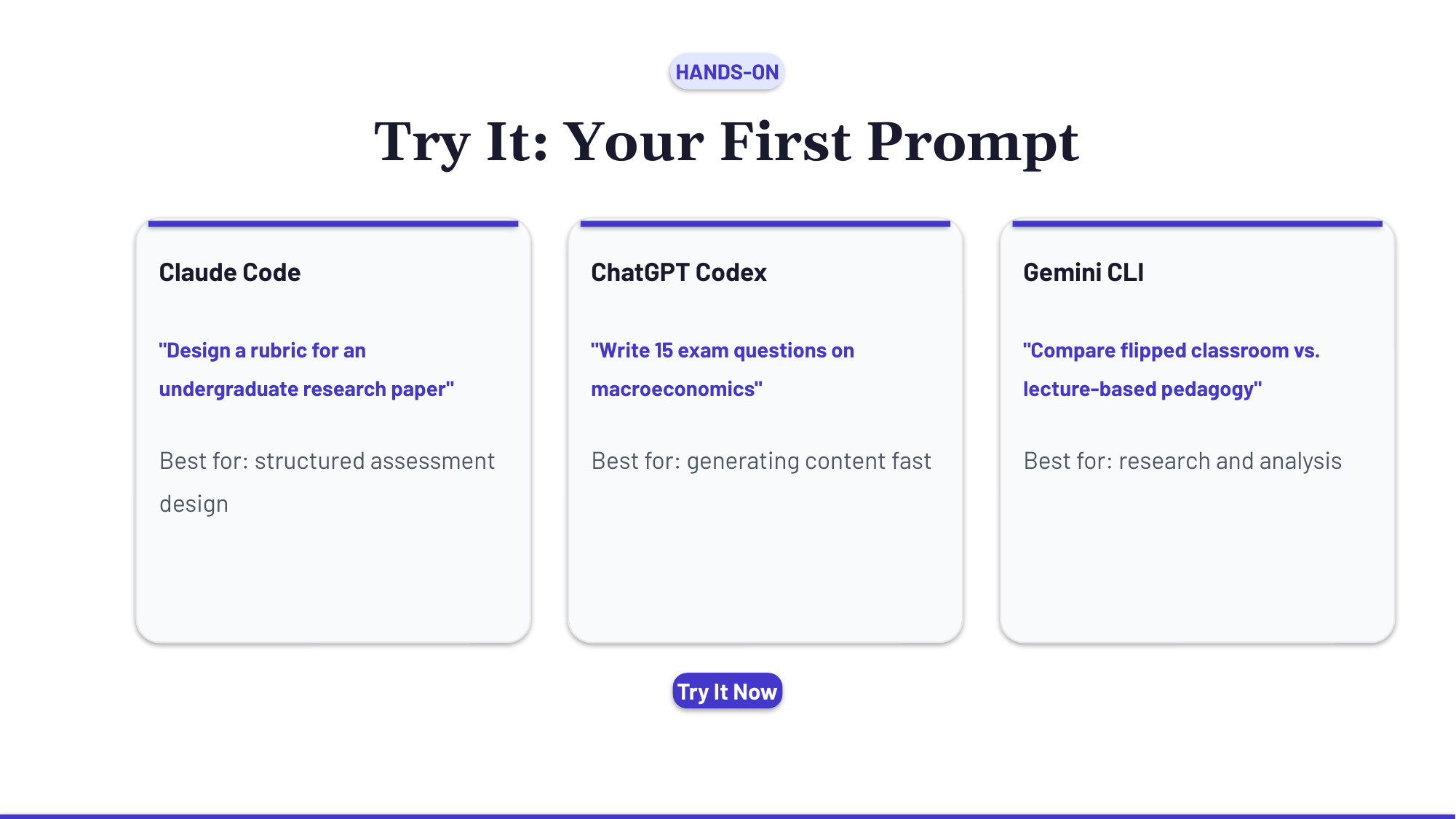

HANDS-ON
Try It: Your First Prompt

Claude Code
ChatGPT Codex
Gemini CLI
"Design a rubric for an undergraduate research paper"
"Write 15 exam questions on macroeconomics"
"Compare flipped classroom vs. lecture-based pedagogy"
Best for: structured assessment design
Best for: generating content fast
Best for: research and analysis
Try It Now